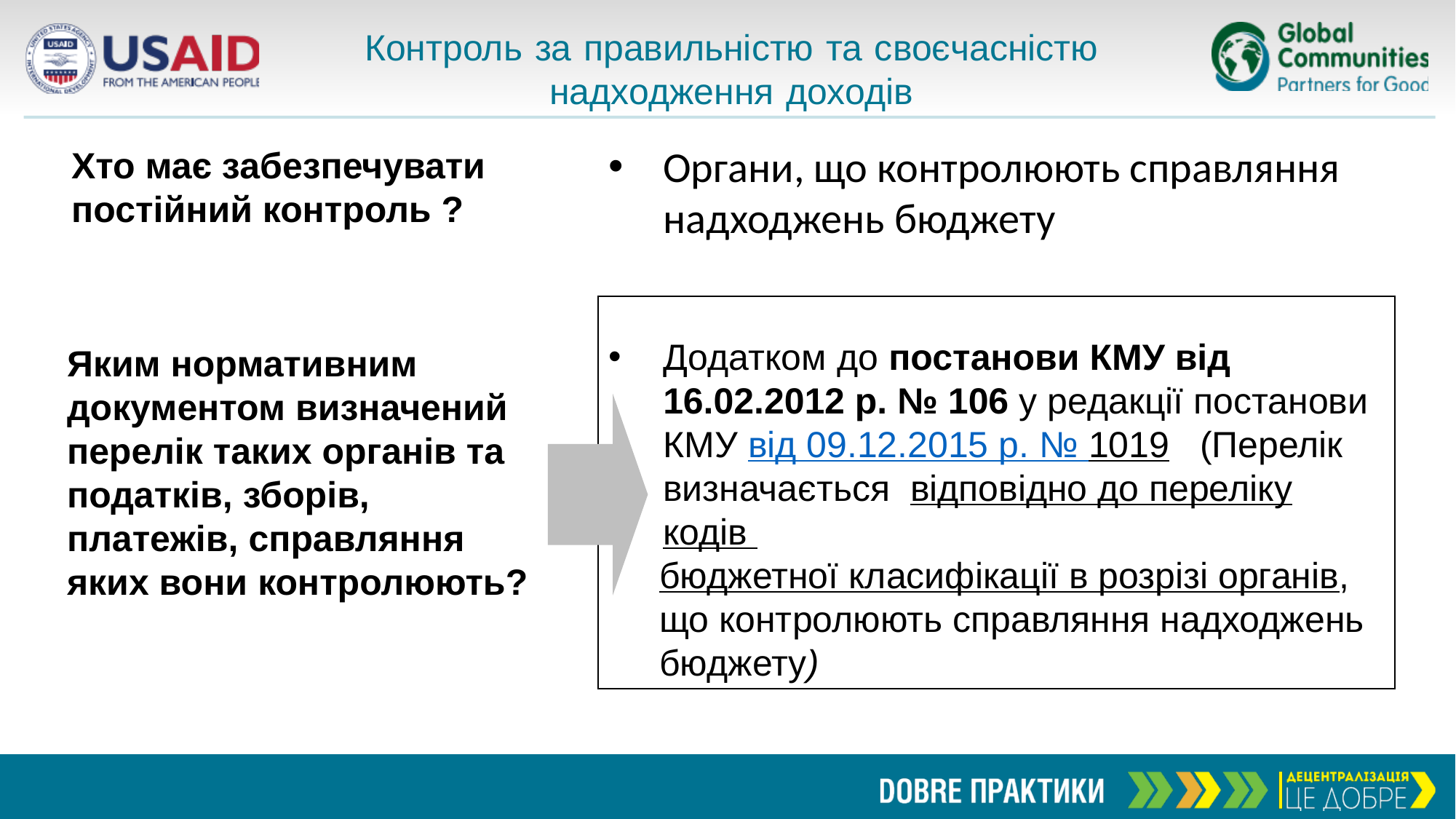

Контроль за правильністю та своєчасністю надходження доходів
Органи, що контролюють справляння  надходжень бюджету
Хто має забезпечувати постійний контроль ?

Додатком до постанови КМУ від  16.02.2012 р. № 106 у редакції постанови КМУ від 09.12.2015 р. № 1019   (Перелік визначається  відповідно до переліку кодів
     бюджетної класифікації в розрізі органів,
     що контролюють справляння надходжень
     бюджету)
Яким нормативним документом визначений перелік таких органів та   податків, зборів, платежів, справляння яких вони контролюють?